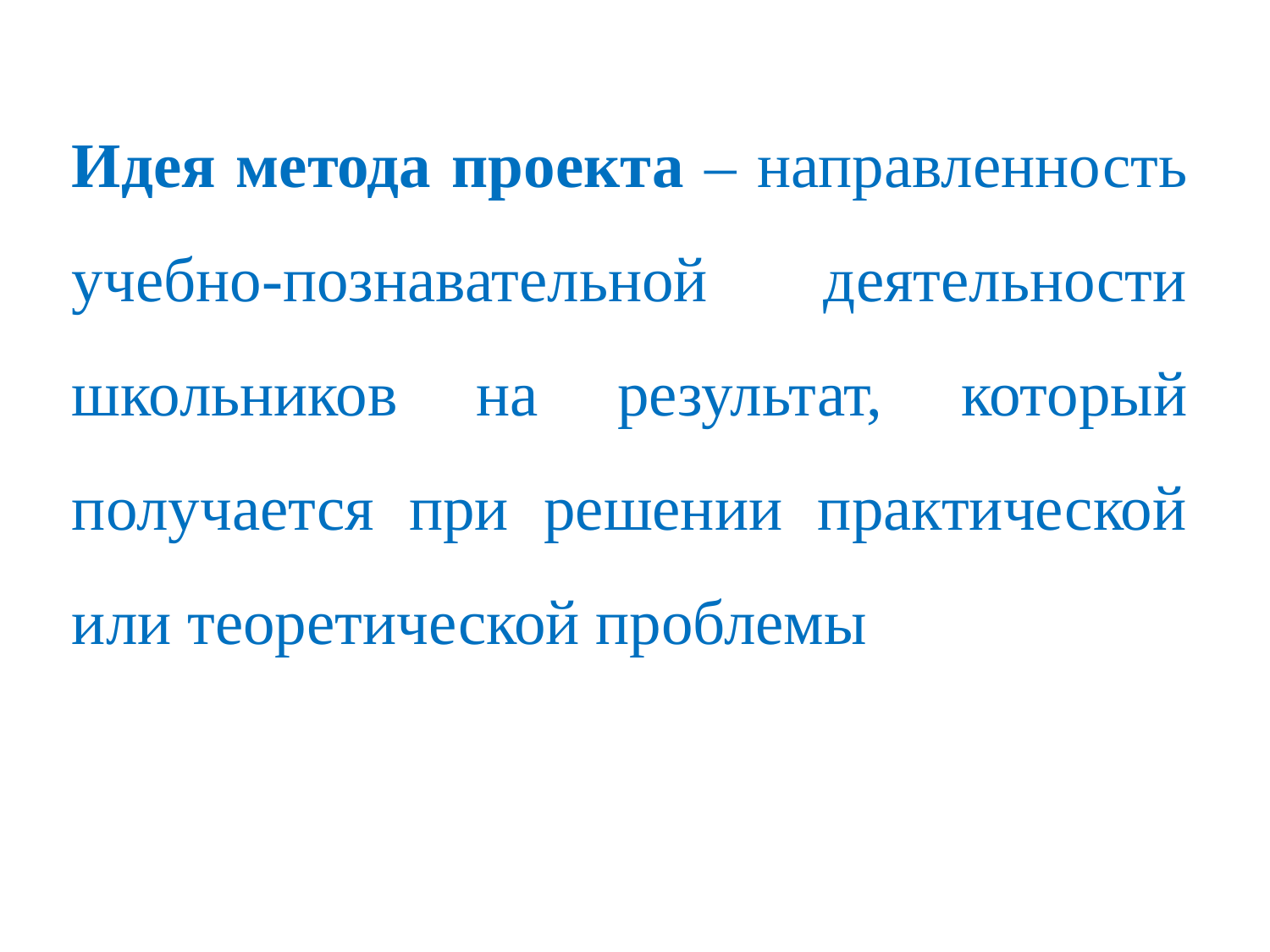

Идея метода проекта – направленность учебно-познавательной деятельности школьников на результат, который получается при решении практической или теоретической проблемы